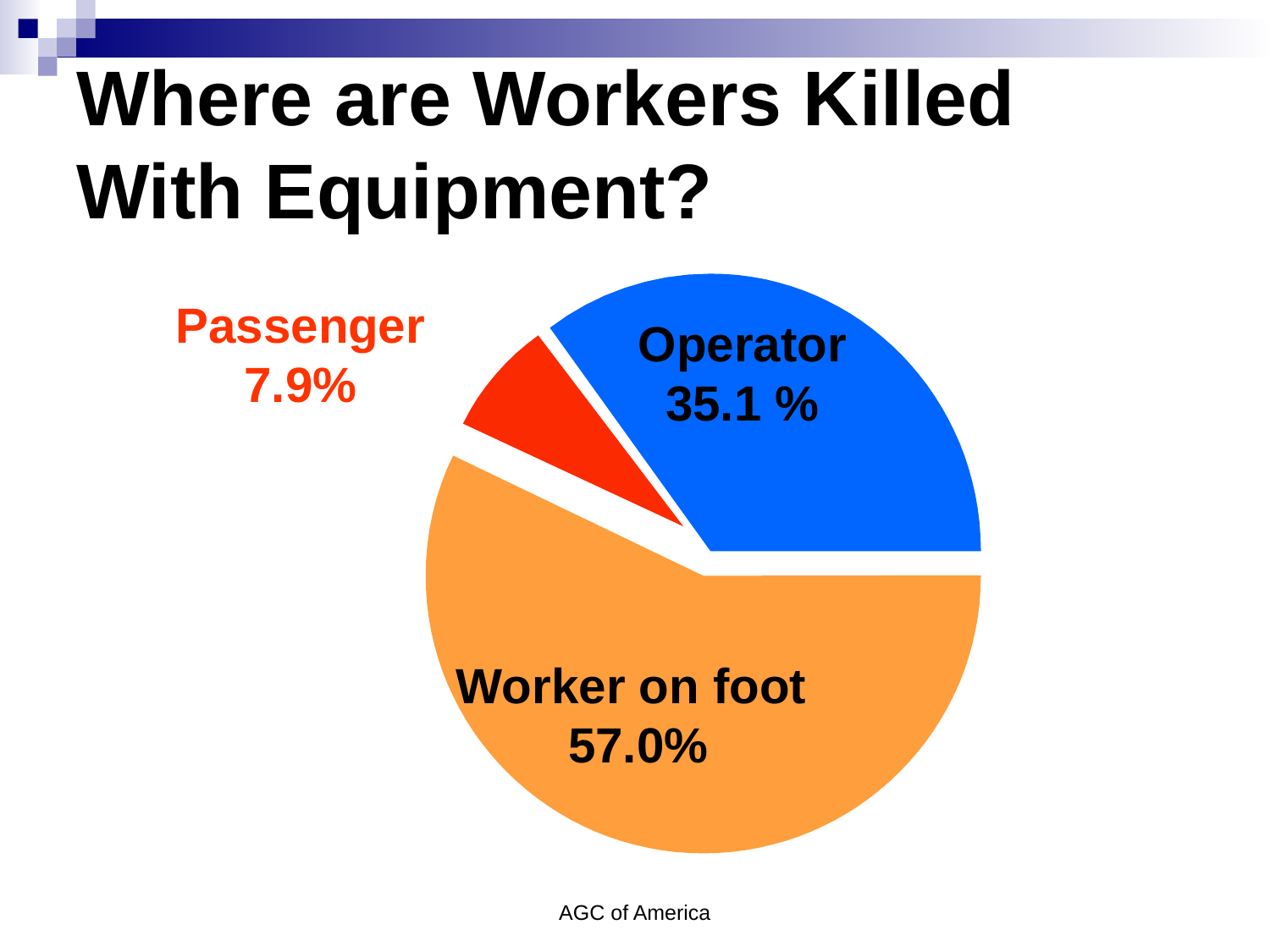

# Where are Workers Killed With Equipment?

Passenger
7.9%
Operator
35.1 %

Worker on foot
57.0%

AGC of America